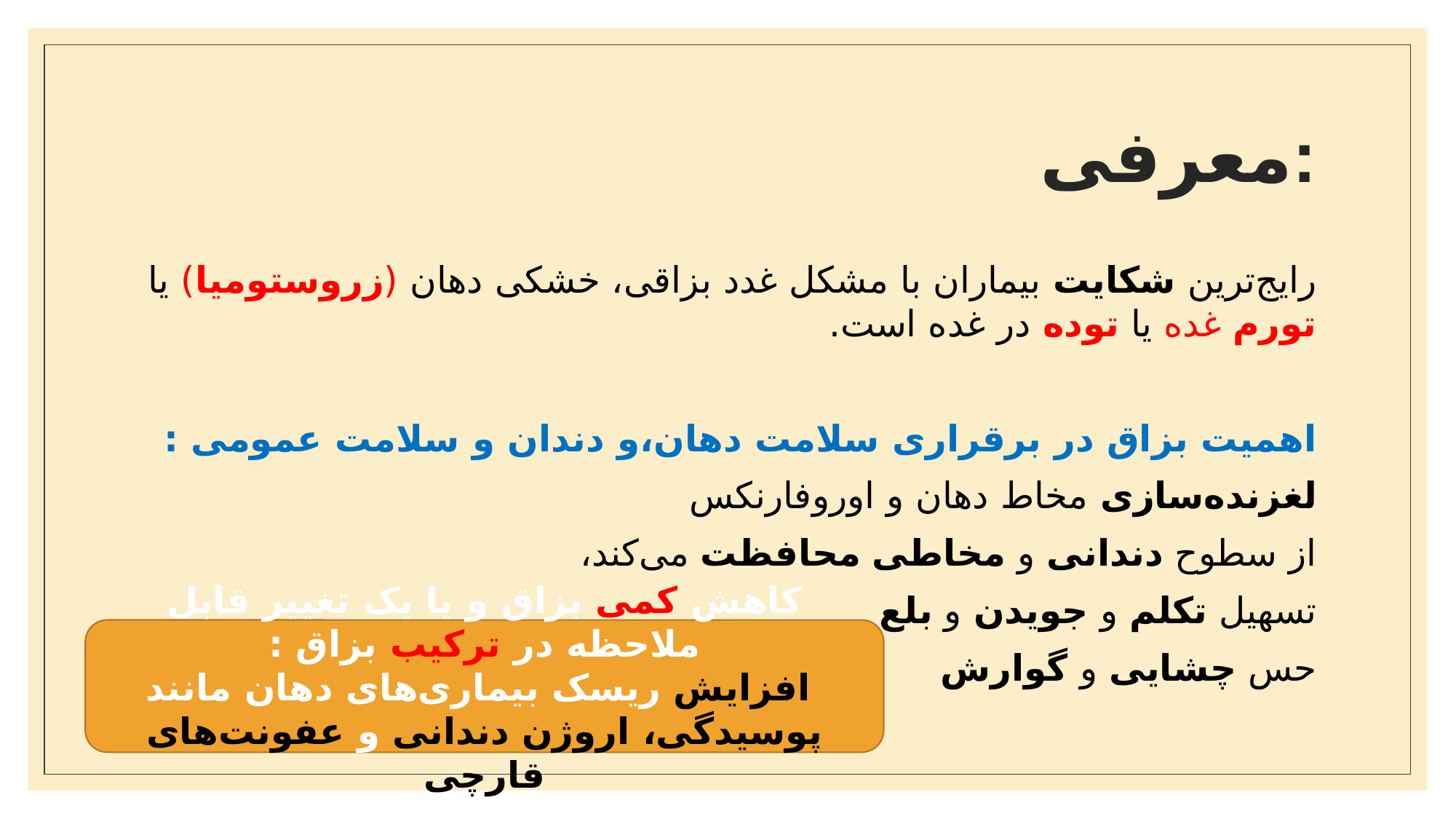

# معرفی:
رایج‌ترین شکایت بیماران با مشکل غدد بزاقی، خشکی دهان (زروستومیا) یا تورم غده یا توده در غده است.

اهمیت بزاق در برقراری سلامت دهان،و دندان و سلامت عمومی :
لغزنده‌سازی مخاط دهان و اوروفارنکس
از سطوح دندانی و مخاطی محافظت می‌کند،
تسهیل تکلم و جویدن و بلع
حس چشایی و گوارش

کاهش کمی بزاق و یا یک تغییر قابل ملاحظه در ترکیب بزاق :
 افزایش ریسک بیماری‌های دهان مانند پوسیدگی، اروژن دندانی و عفونت‌های قارچی